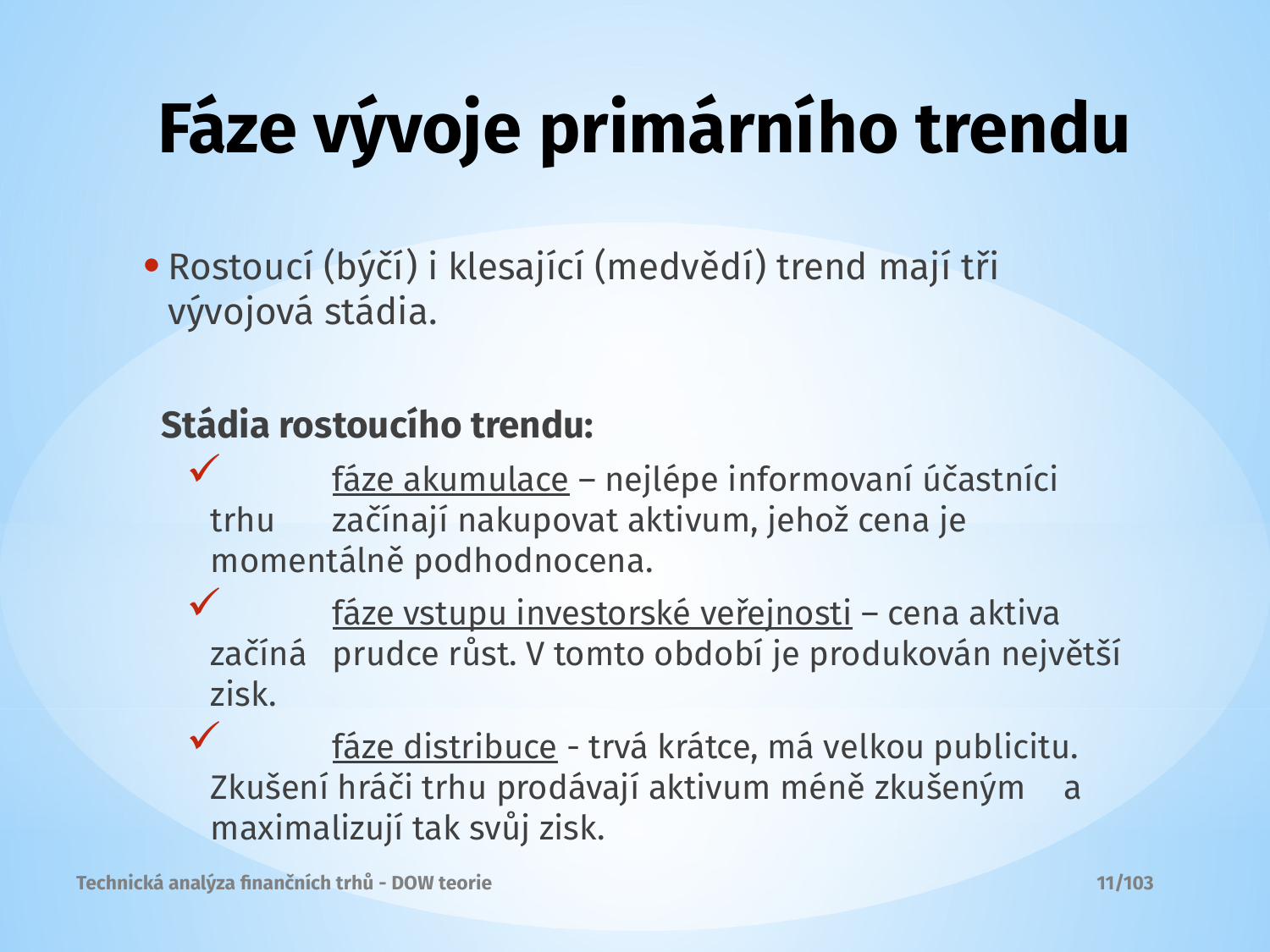

# Fáze vývoje primárního trendu
Rostoucí (býčí) i klesající (medvědí) trend mají tři vývojová stádia.

  Stádia rostoucího trendu:
	fáze akumulace – nejlépe informovaní účastníci trhu 	začínají nakupovat aktivum, jehož cena je 	momentálně podhodnocena.
	fáze vstupu investorské veřejnosti – cena aktiva začíná 	prudce růst. V tomto období je produkován největší 	zisk.
	fáze distribuce - trvá krátce, má velkou publicitu. 	Zkušení hráči trhu prodávají aktivum méně zkušeným 	a maximalizují tak svůj zisk.
Technická analýza finančních trhů - DOW teorie					 11/103